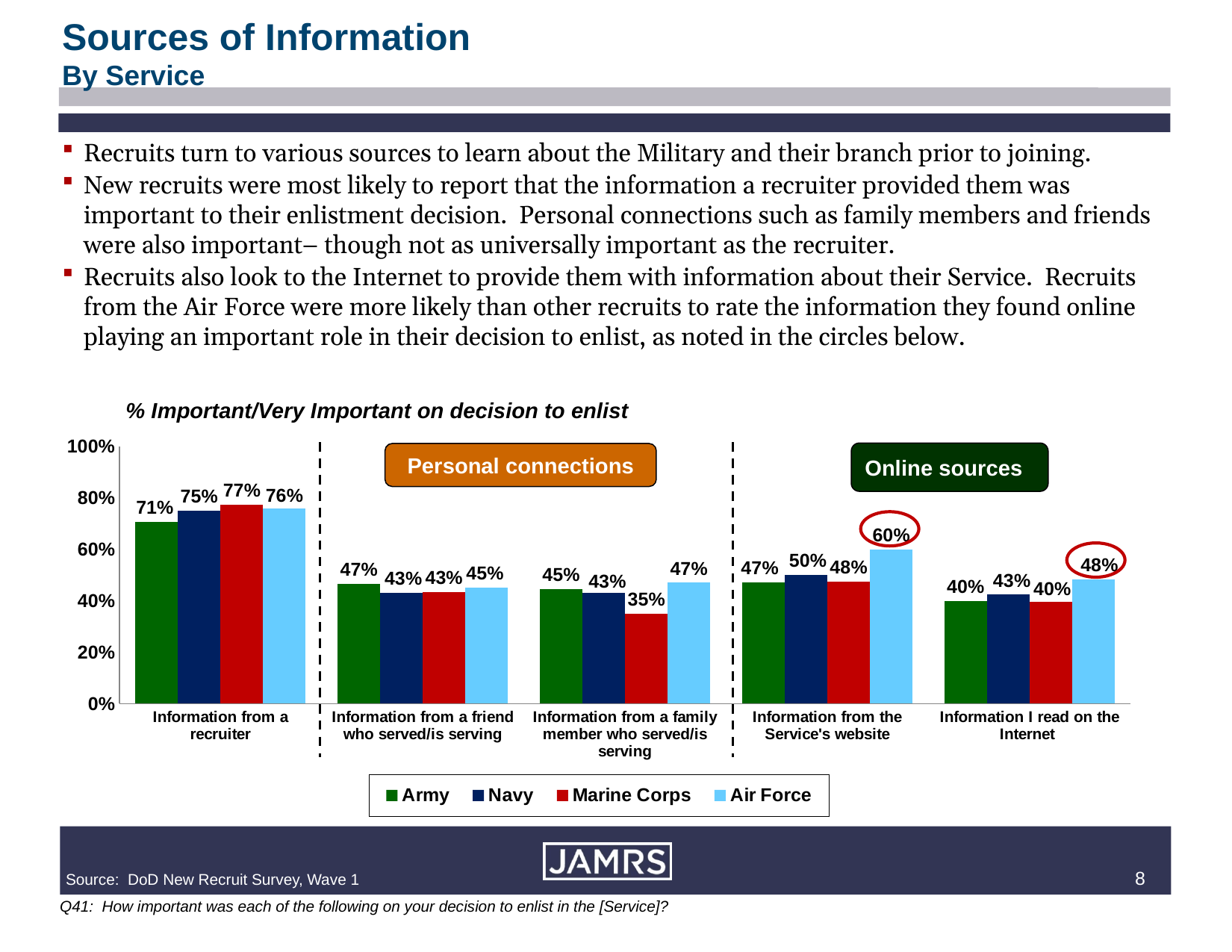

Sources of Information
By Service
Recruits turn to various sources to learn about the Military and their branch prior to joining.
New recruits were most likely to report that the information a recruiter provided them was important to their enlistment decision.  Personal connections such as family members and friends were also important– though not as universally important as the recruiter.
Recruits also look to the Internet to provide them with information about their Service.  Recruits from the Air Force were more likely than other recruits to rate the information they found online playing an important role in their decision to enlist, as noted in the circles below.
% Important/Very Important on decision to enlist

### Chart

| Category | Army | Navy | Marine Corps | Air Force |
|---|---|---|---|---|
| Information from a recruiter | 0.7069499 | 0.7504897 | 0.7736243 | 0.7602309 |
| Information from a friend who served/is serving | 0.4670615 | 0.4319137 | 0.4346147 | 0.4530005 |
| Information from a family member who served/is serving | 0.4464982 | 0.4313732 | 0.3487369 | 0.4706285 |
| Information from the Service's website | 0.4726095 | 0.5018117 | 0.475958 | 0.5993155 |
| Information I read on the Internet  | 0.3981059 | 0.426857 | 0.3961477 | 0.4826047 |
Online sources
Personal connections

8
Source:  DoD New Recruit Survey, Wave 1
	Q41:  How important was each of the following on your decision to enlist in the [Service]?